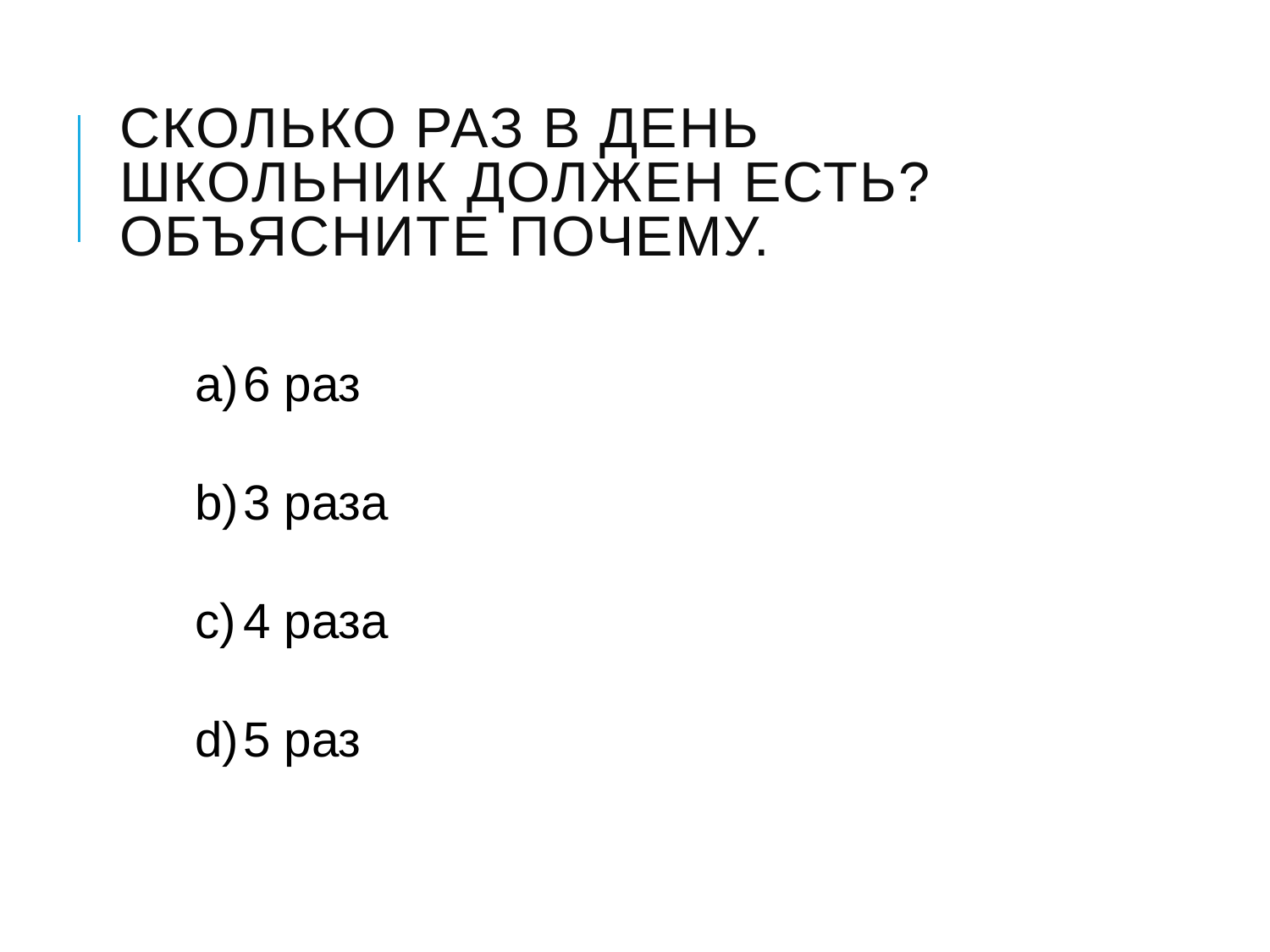

# Сколько раз в день школьник должен есть? объясните почему.
6 раз

3 раза

4 раза

5 раз